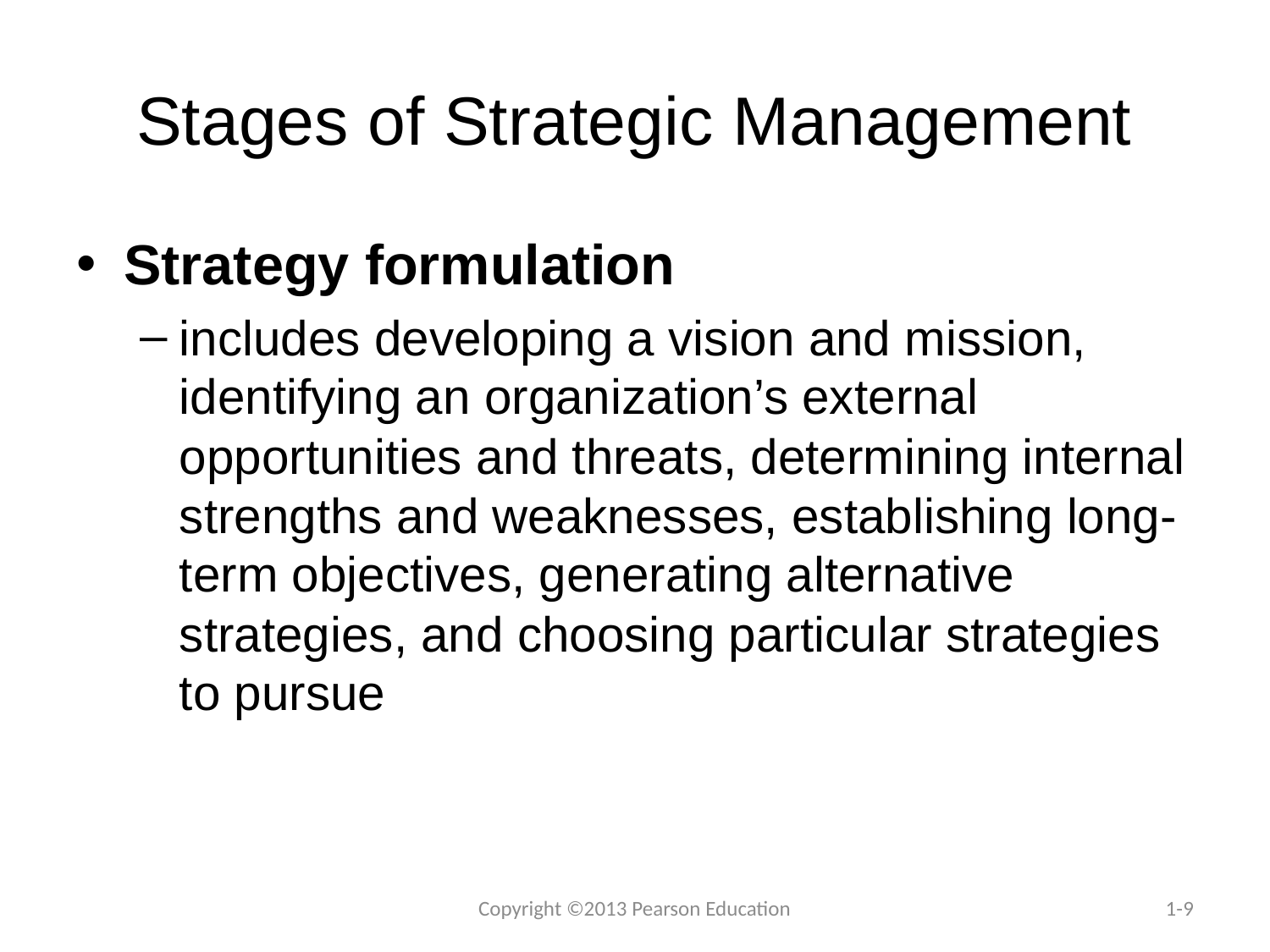

# Stages of Strategic Management
Strategy formulation
includes developing a vision and mission, identifying an organization’s external opportunities and threats, determining internal strengths and weaknesses, establishing long-term objectives, generating alternative strategies, and choosing particular strategies to pursue
Copyright ©2013 Pearson Education
1-9